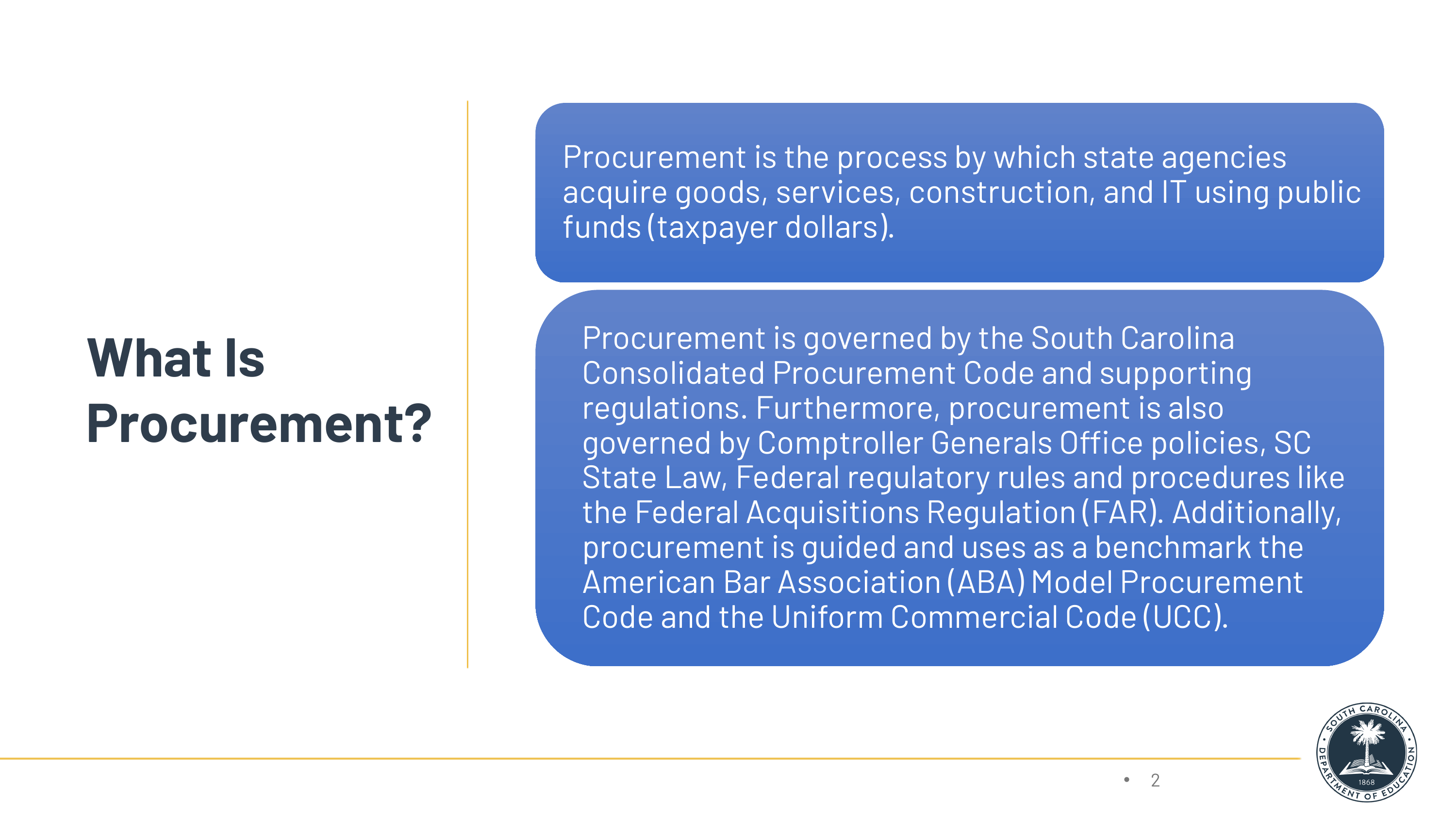

Procurement is the process by which state agencies acquire goods, services, construction, and IT using public funds (taxpayer dollars).
Procurement is governed by the South Carolina Consolidated Procurement Code and supporting regulations. Furthermore, procurement is also governed by Comptroller Generals Office policies, SC State Law, Federal regulatory rules and procedures like the Federal Acquisitions Regulation (FAR). Additionally, procurement is guided and uses as a benchmark the American Bar Association (ABA) Model Procurement Code and the Uniform Commercial Code (UCC).
# What Is Procurement?
2